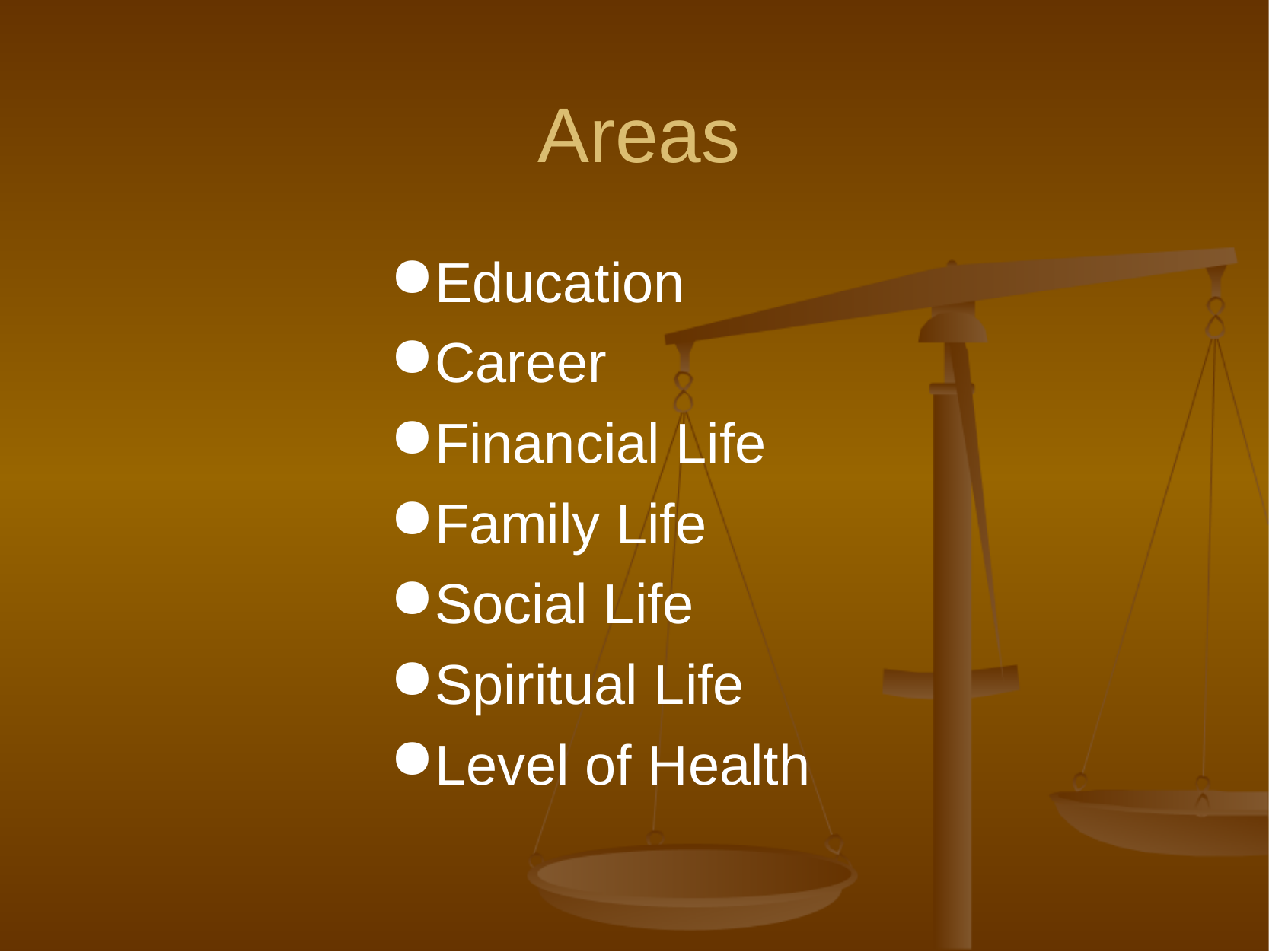

# Areas
Education
Career
Financial Life
Family Life
Social Life
Spiritual Life
Level of Health